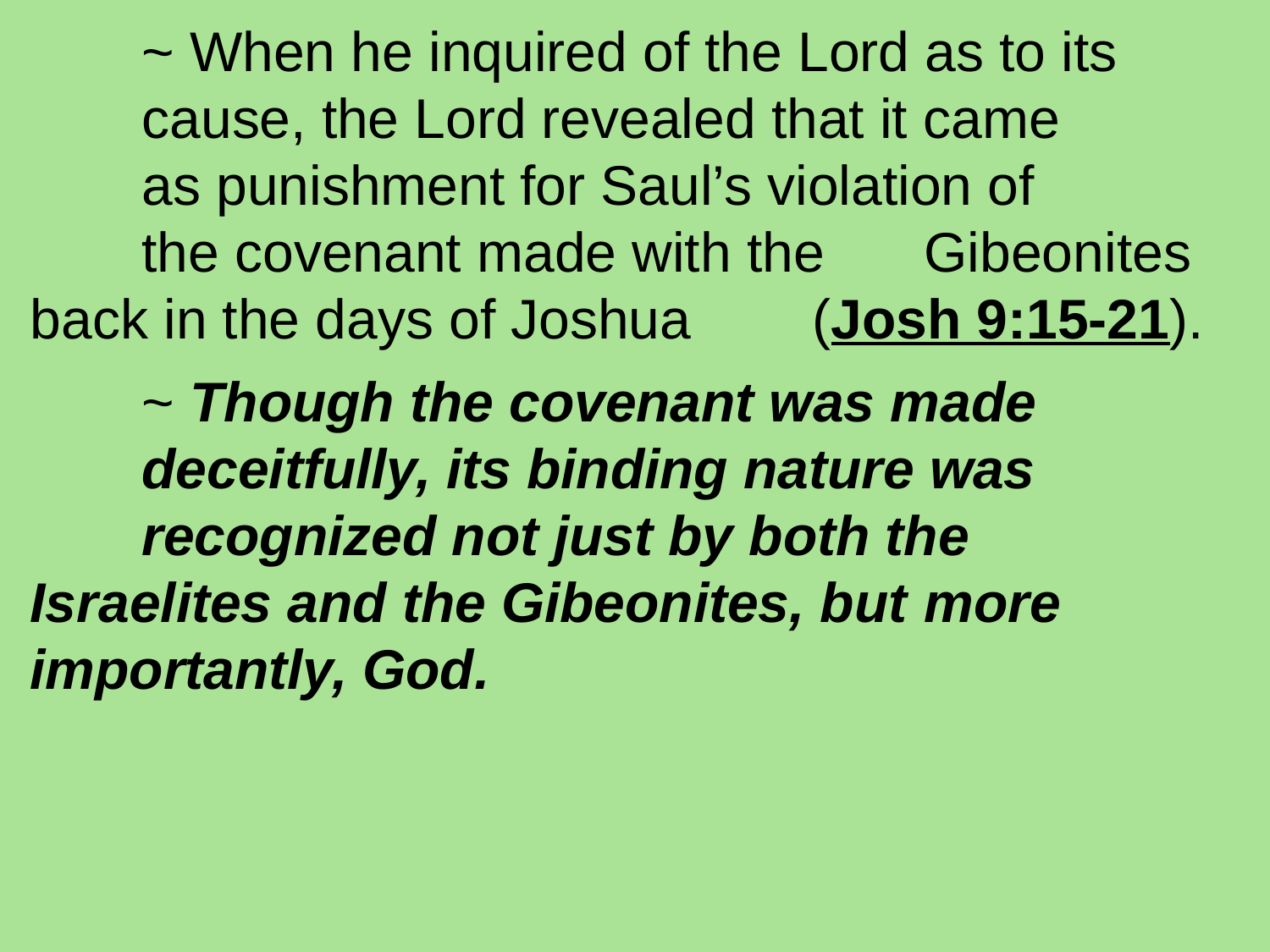

~ When he inquired of the Lord as to its 					cause, the Lord revealed that it came 					as punishment for Saul’s violation of 					the covenant made with the 							Gibeonites back in the days of Joshua 					(Josh 9:15-21).
		~ Though the covenant was made 						deceitfully, its binding nature was 					recognized not just by both the 						Israelites and the Gibeonites, but 						more importantly, God.